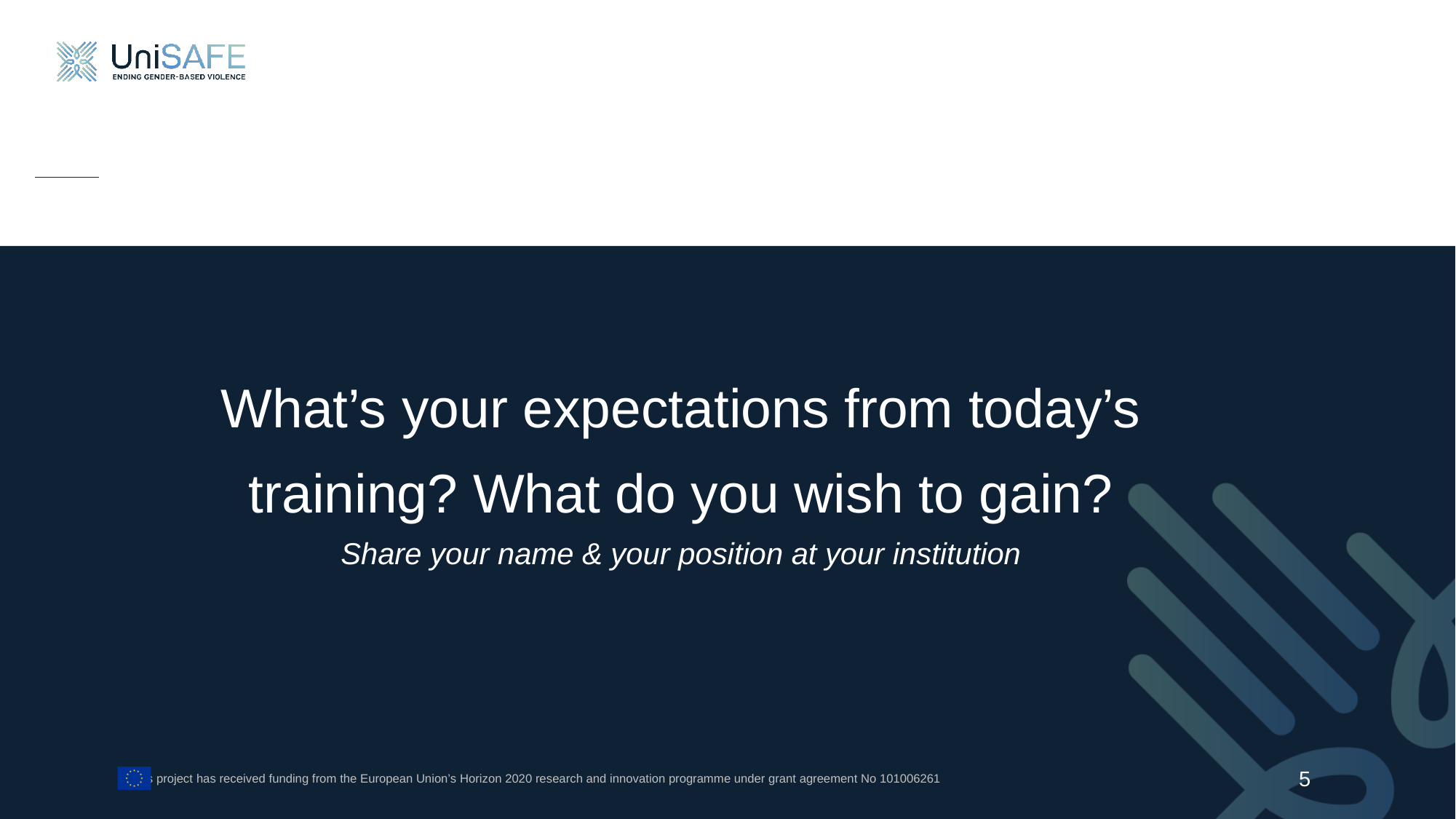

What’s your expectations from today’s training? What do you wish to gain?
Share your name & your position at your institution